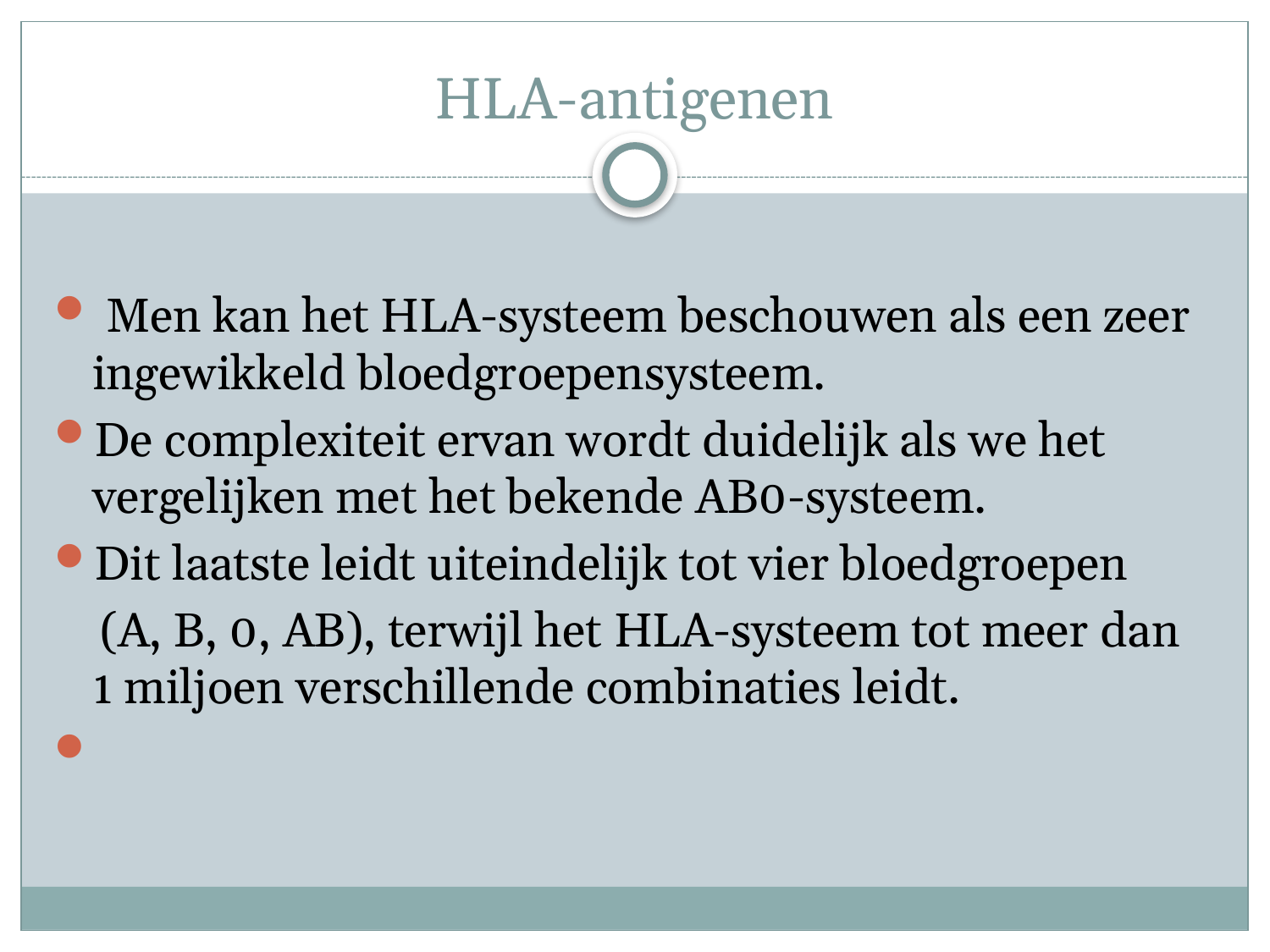

# HLA-antigenen

 Men kan het HLA-systeem beschouwen als een zeer ingewikkeld bloedgroepensysteem.
De complexiteit ervan wordt duidelijk als we het vergelijken met het bekende AB0-systeem.
Dit laatste leidt uiteindelijk tot vier bloedgroepen
    (A, B, 0, AB), terwijl het HLA-systeem tot meer dan 1 miljoen verschillende combinaties leidt.